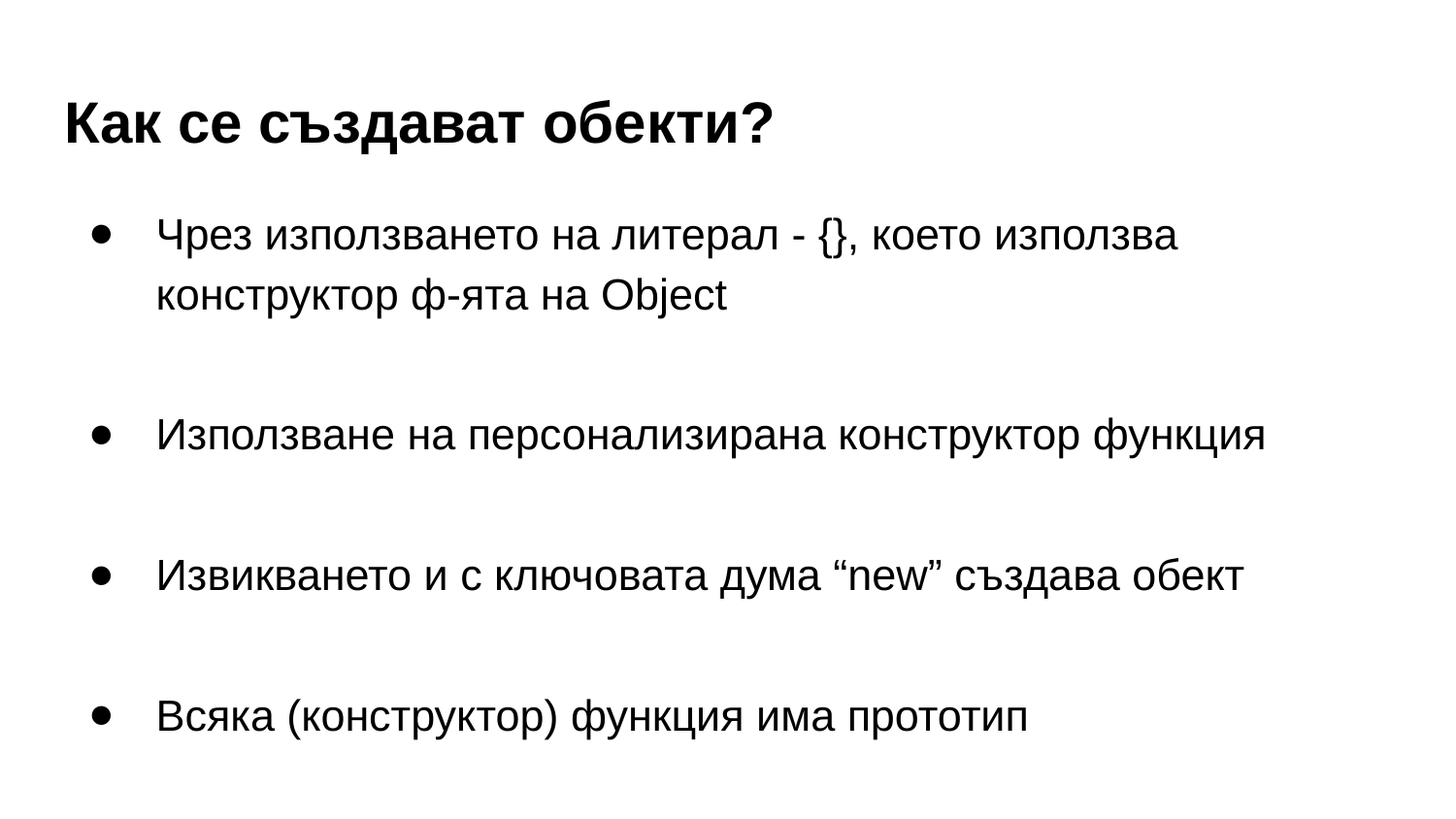

# Как се създават обекти?
Чрез използването на литерал - {}, което използва конструктор ф-ята на Object

Използване на персонализирана конструктор функция

Извикването и с ключовата дума “new” създава обект

Всяка (конструктор) функция има прототип